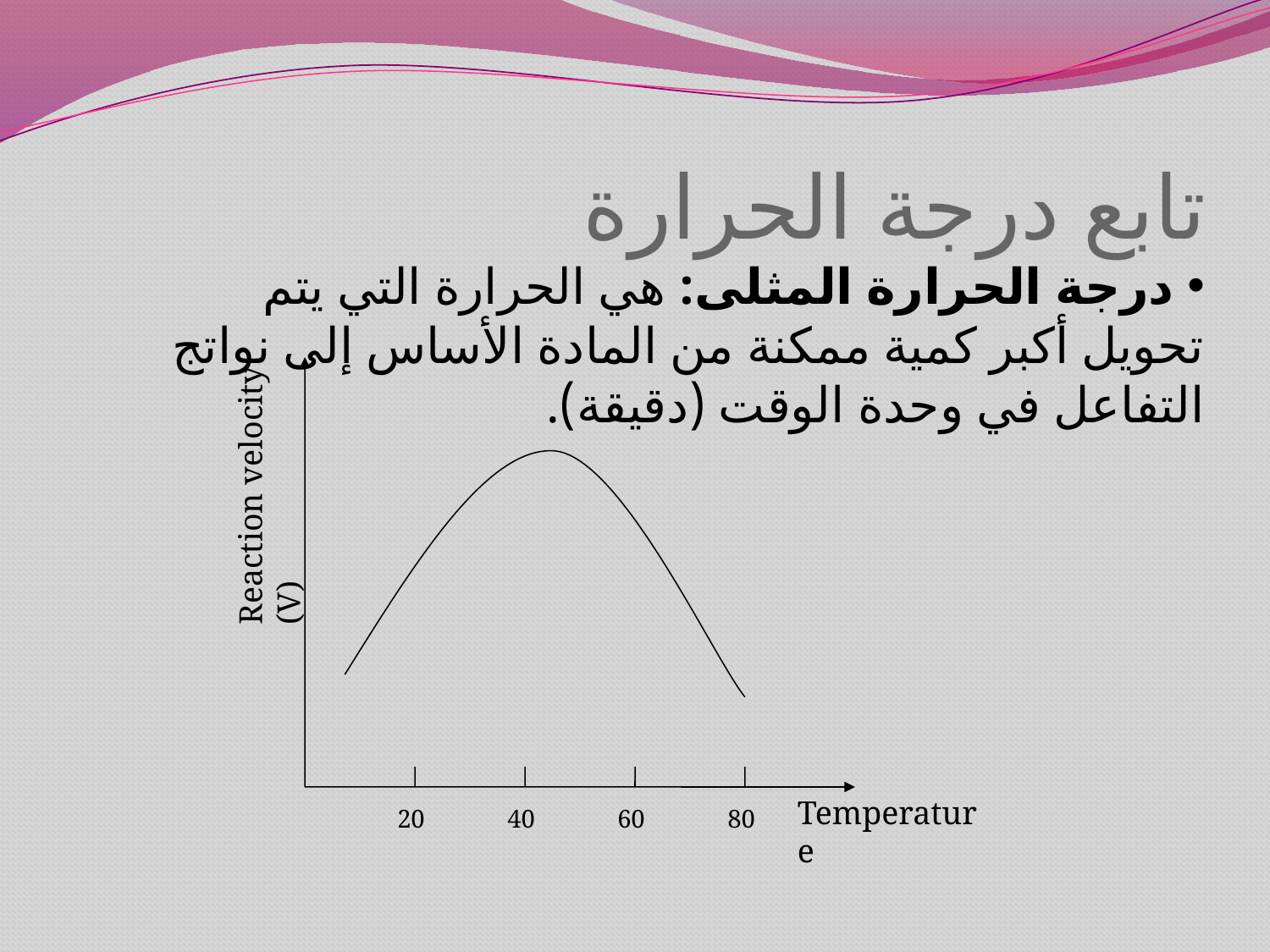

# تابع درجة الحرارة
 درجة الحرارة المثلى: هي الحرارة التي يتم تحويل أكبر كمية ممكنة من المادة الأساس إلى نواتج التفاعل في وحدة الوقت (دقيقة).

Reaction velocity (V)

Temperature
20
40
60
80